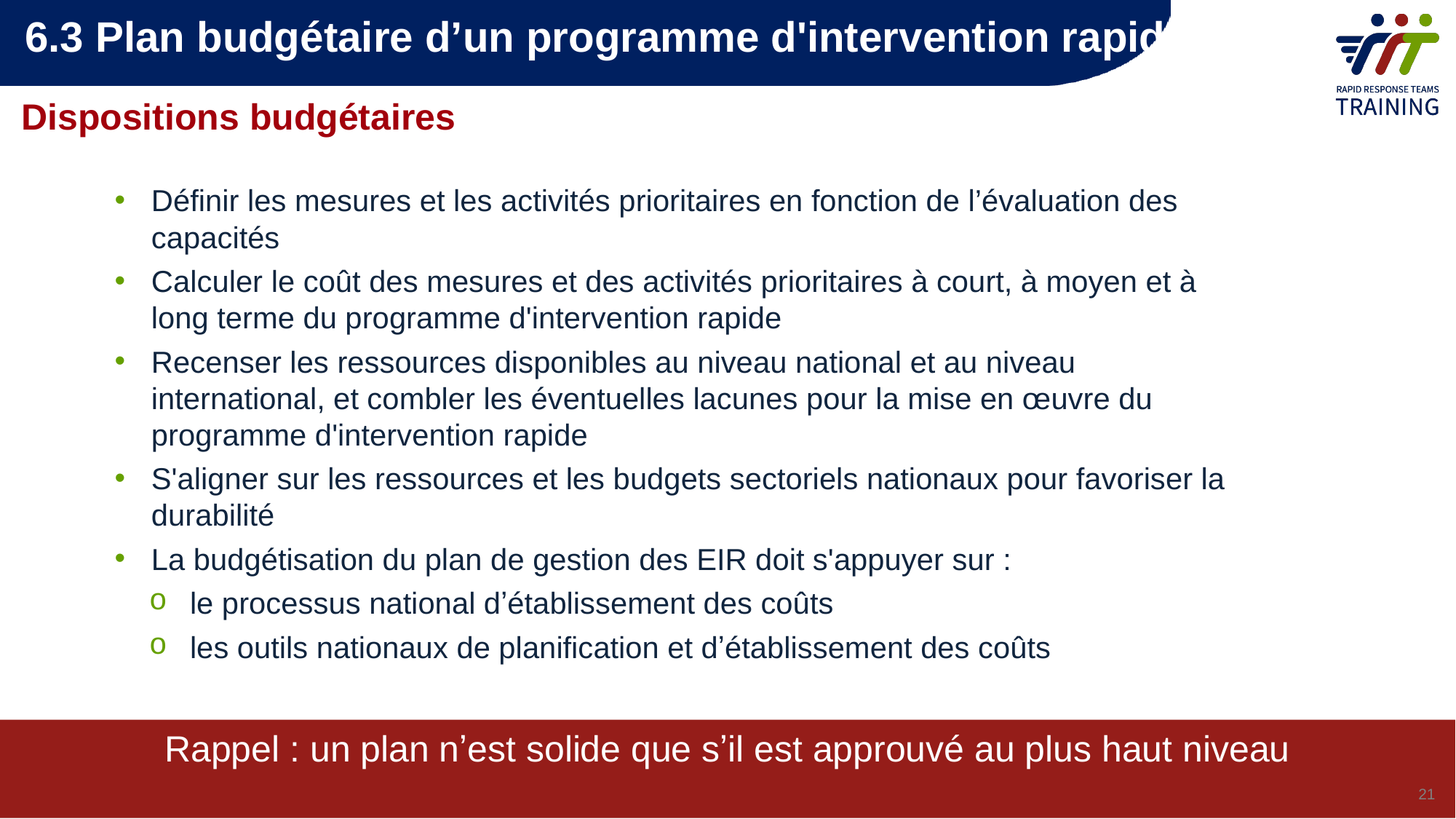

6.3 Plan budgétaire dʼun programme d'intervention rapide
Dispositions budgétaires
Définir les mesures et les activités prioritaires en fonction de l’évaluation des capacités
Calculer le coût des mesures et des activités prioritaires à court, à moyen et à long terme du programme d'intervention rapide
Recenser les ressources disponibles au niveau national et au niveau international, et combler les éventuelles lacunes pour la mise en œuvre du programme d'intervention rapide
S'aligner sur les ressources et les budgets sectoriels nationaux pour favoriser la durabilité
La budgétisation du plan de gestion des EIR doit s'appuyer sur :
le processus national dʼétablissement des coûts
les outils nationaux de planification et dʼétablissement des coûts
Rappel : un plan nʼest solide que sʼil est approuvé au plus haut niveau

21